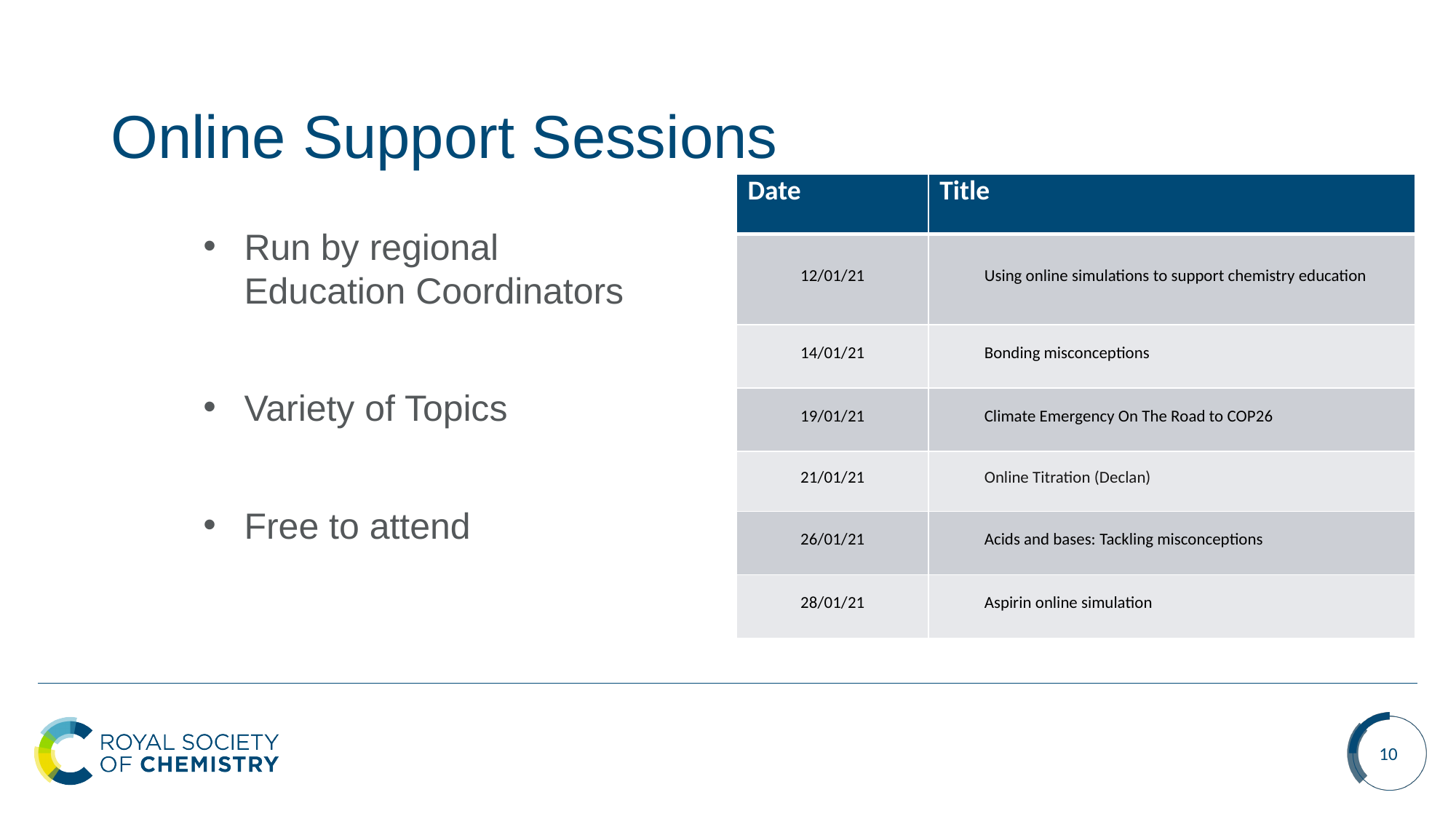

# Online Support Sessions
| Date | Title |
| --- | --- |
| 12/01/21 | Using online simulations to support chemistry education |
| 14/01/21 | Bonding misconceptions |
| 19/01/21 | Climate Emergency On The Road to COP26 |
| 21/01/21 | Online Titration (Declan) |
| 26/01/21 | Acids and bases: Tackling misconceptions |
| 28/01/21 | Aspirin online simulation |
Run by regional Education Coordinators

Variety of Topics

Free to attend
10